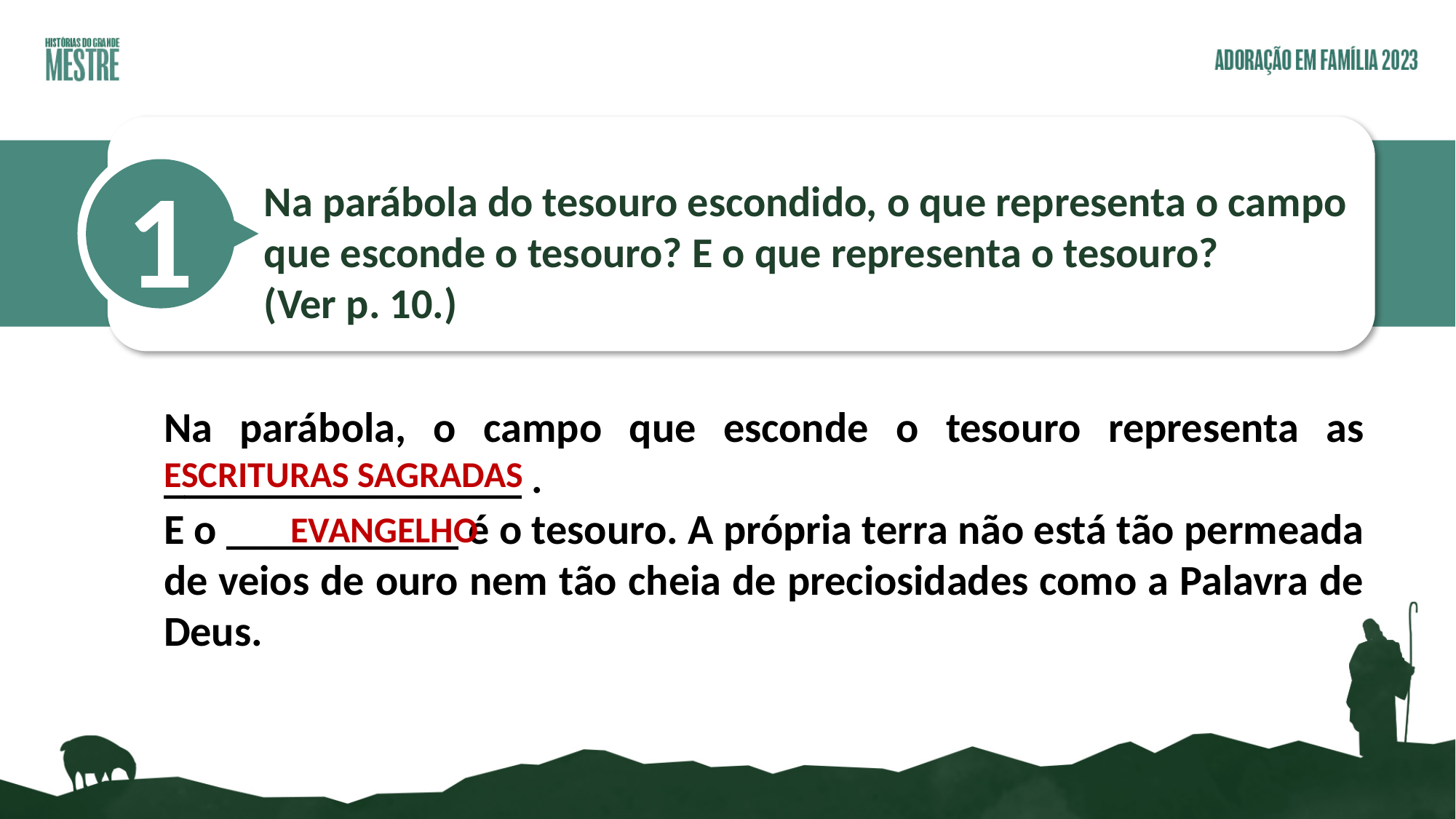

1

Na parábola do tesouro escondido, o que representa o campo que esconde o tesouro? E o que representa o tesouro?
(Ver p. 10.)
Na parábola, o campo que esconde o tesouro representa as _________________ .
E o ___________ é o tesouro. A própria terra não está tão permeada de veios de ouro nem tão cheia de preciosidades como a Palavra de Deus.
ESCRITURAS SAGRADAS
EVANGELHO